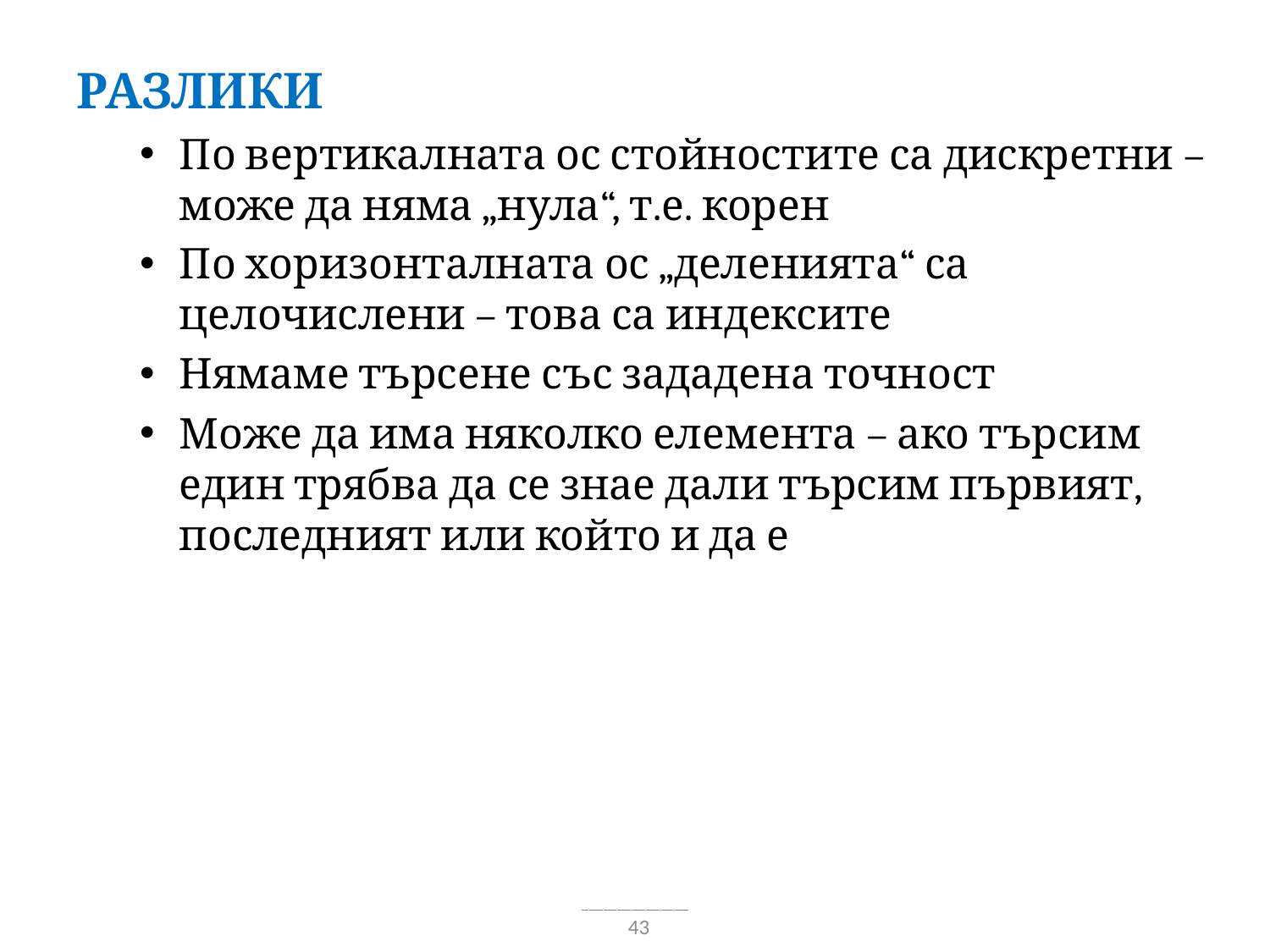

Разлики
По вертикалната ос стойностите са дискретни – може да няма „нула“, т.е. корен
По хоризонталната ос „деленията“ са целочислени – това са индексите
Нямаме търсене със зададена точност
Може да има няколко елемента – ако търсим един трябва да се знае дали търсим първият, последният или който и да е
43